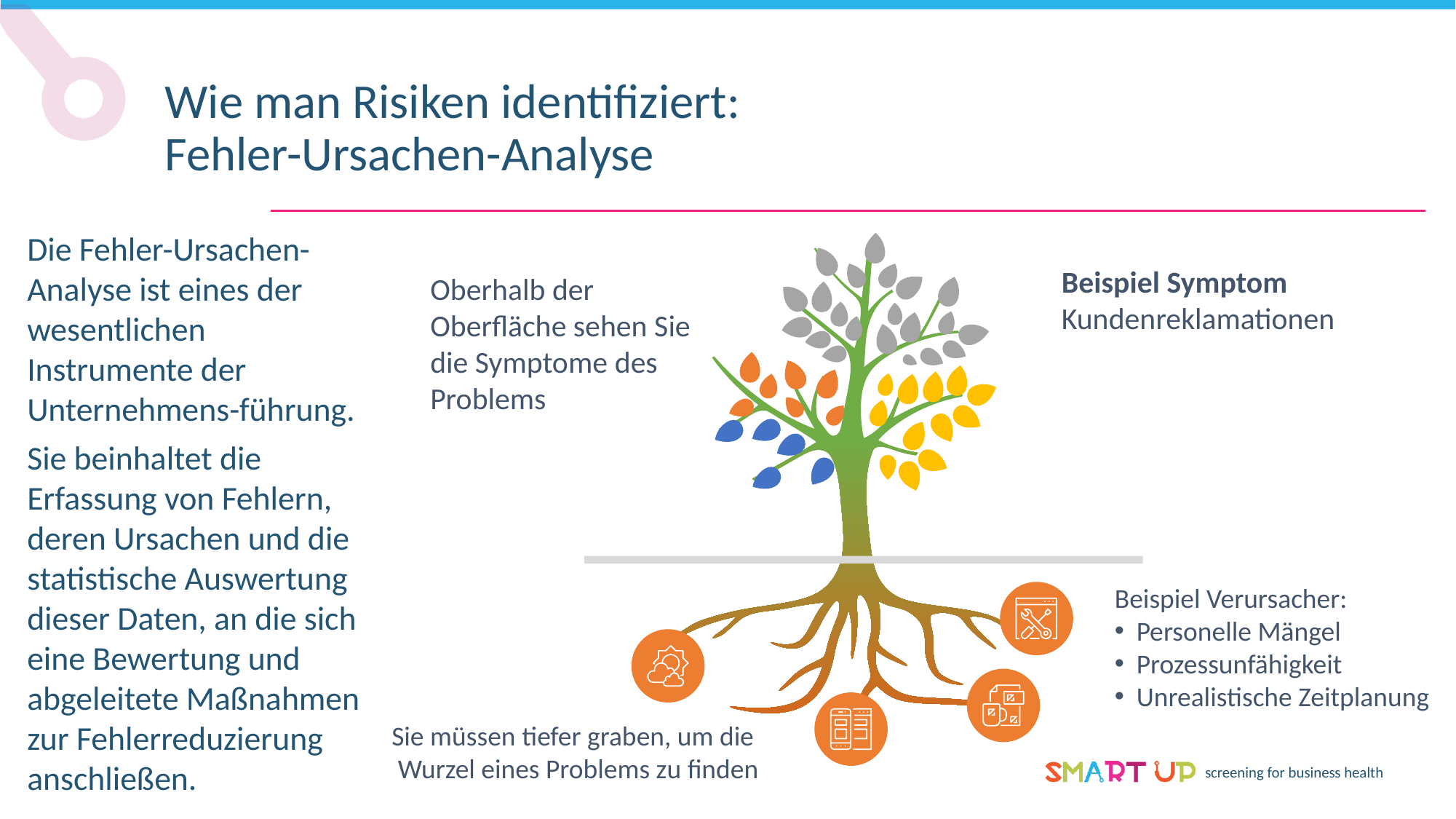

Wie man Risiken identifiziert: Fehler-Ursachen-Analyse
Die Fehler-Ursachen-Analyse ist eines der wesentlichen Instrumente der Unternehmens-führung.
Sie beinhaltet die Erfassung von Fehlern, deren Ursachen und die statistische Auswertung dieser Daten, an die sich eine Bewertung und abgeleitete Maßnahmen zur Fehlerreduzierung anschließen.

Oberhalb der Oberfläche sehen Sie die Symptome des Problems

Beispiel Symptom Kundenreklamationen

Beispiel Verursacher:
Personelle Mängel
Prozessunfähigkeit
Unrealistische Zeitplanung

Sie müssen tiefer graben, um die
 Wurzel eines Problems zu finden